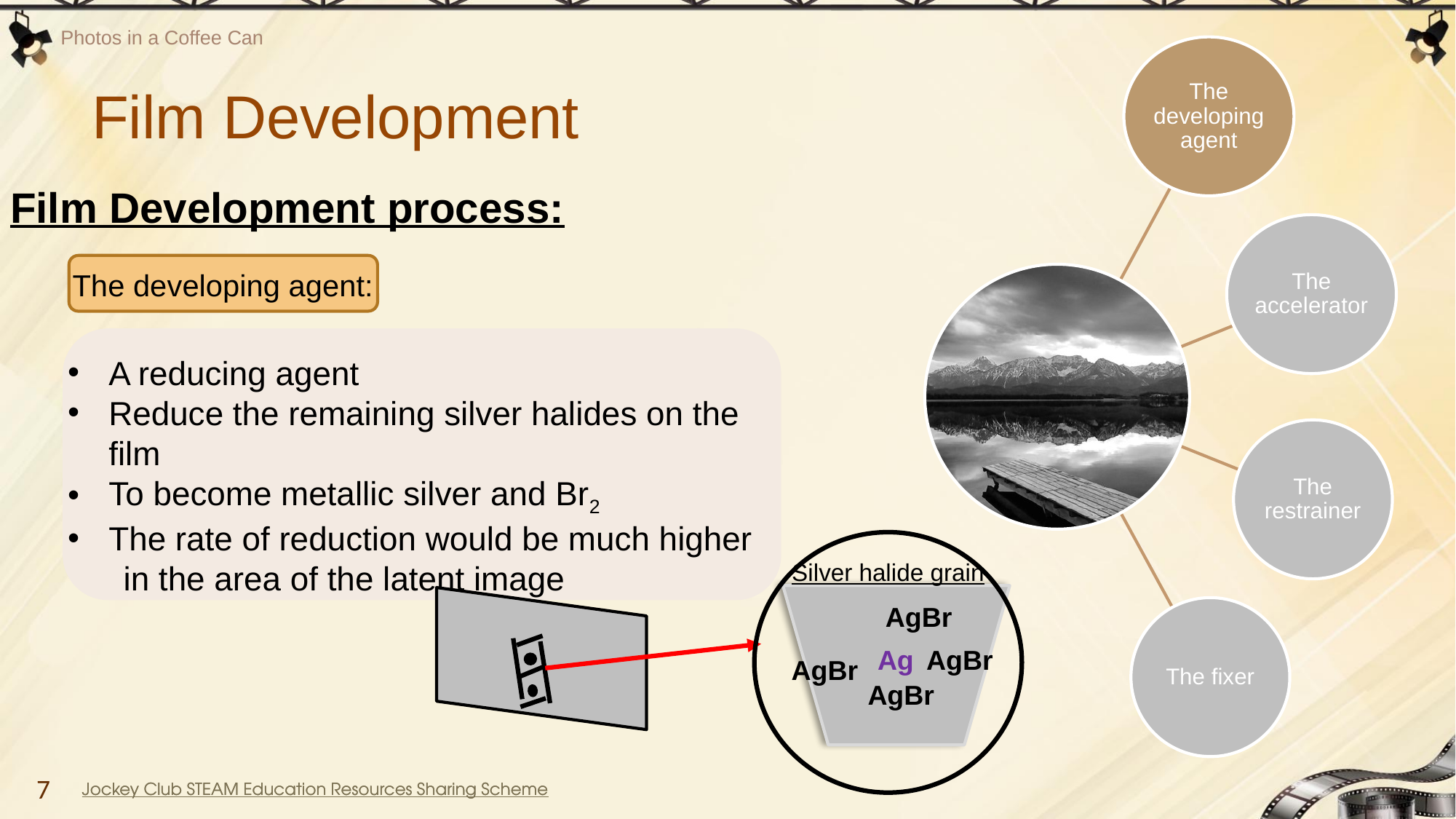

The developing agent
The accelerator
The restrainer
The fixer
# Film Development
Film Development process:

The developing agent:

A reducing agent
Reduce the remaining silver halides on the film
To become metallic silver and Br2
The rate of reduction would be much higher
      in the area of the latent image

Silver halide grain

AgBr
Ag
AgBr
AgBr
AgBr